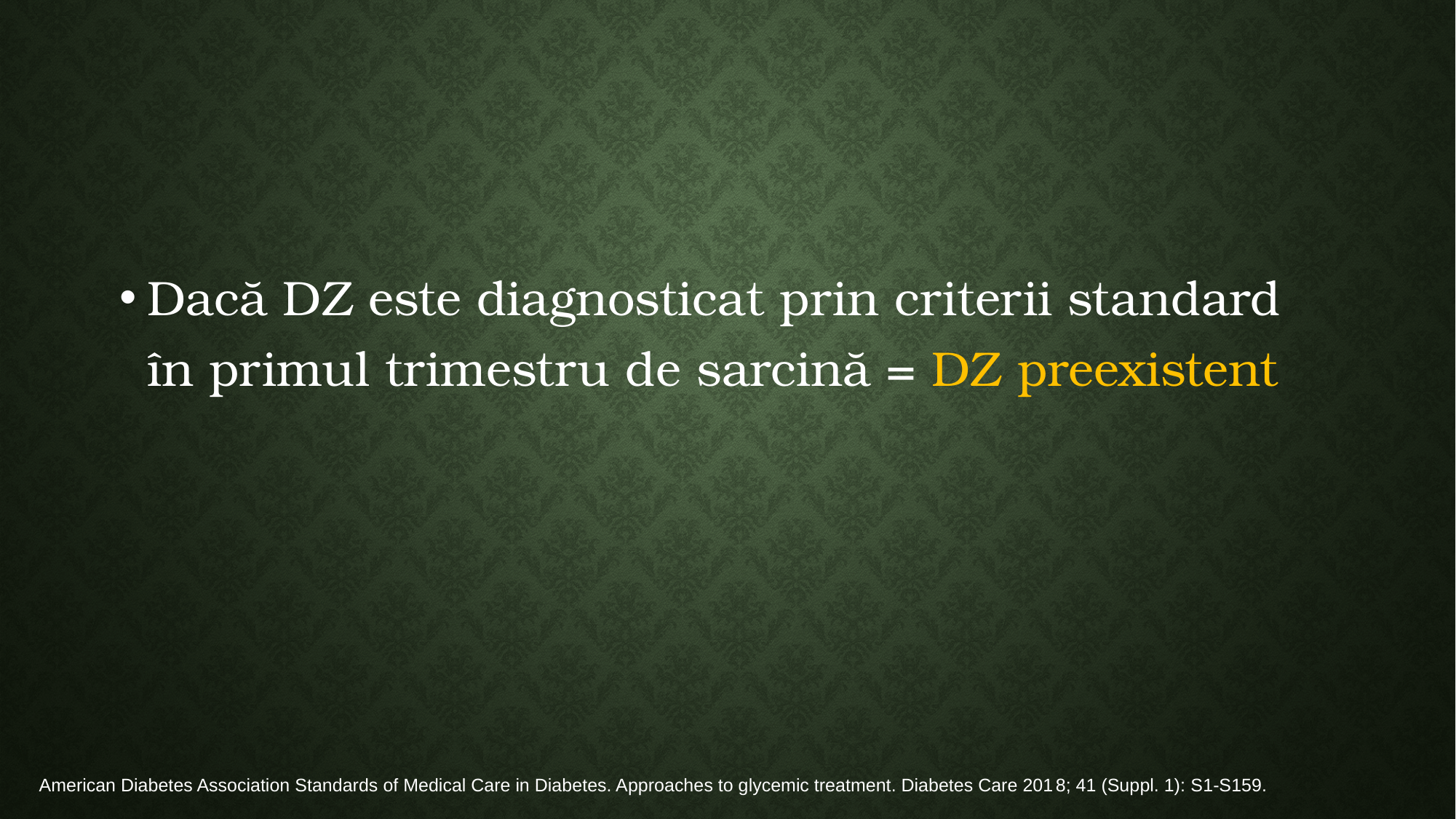

#
Dacă DZ este diagnosticat prin criterii standard în primul trimestru de sarcină = DZ preexistent
American Diabetes Association Standards of Medical Care in Diabetes. Approaches to glycemic treatment. Diabetes Care 2018; 41 (Suppl. 1): S1-S159.